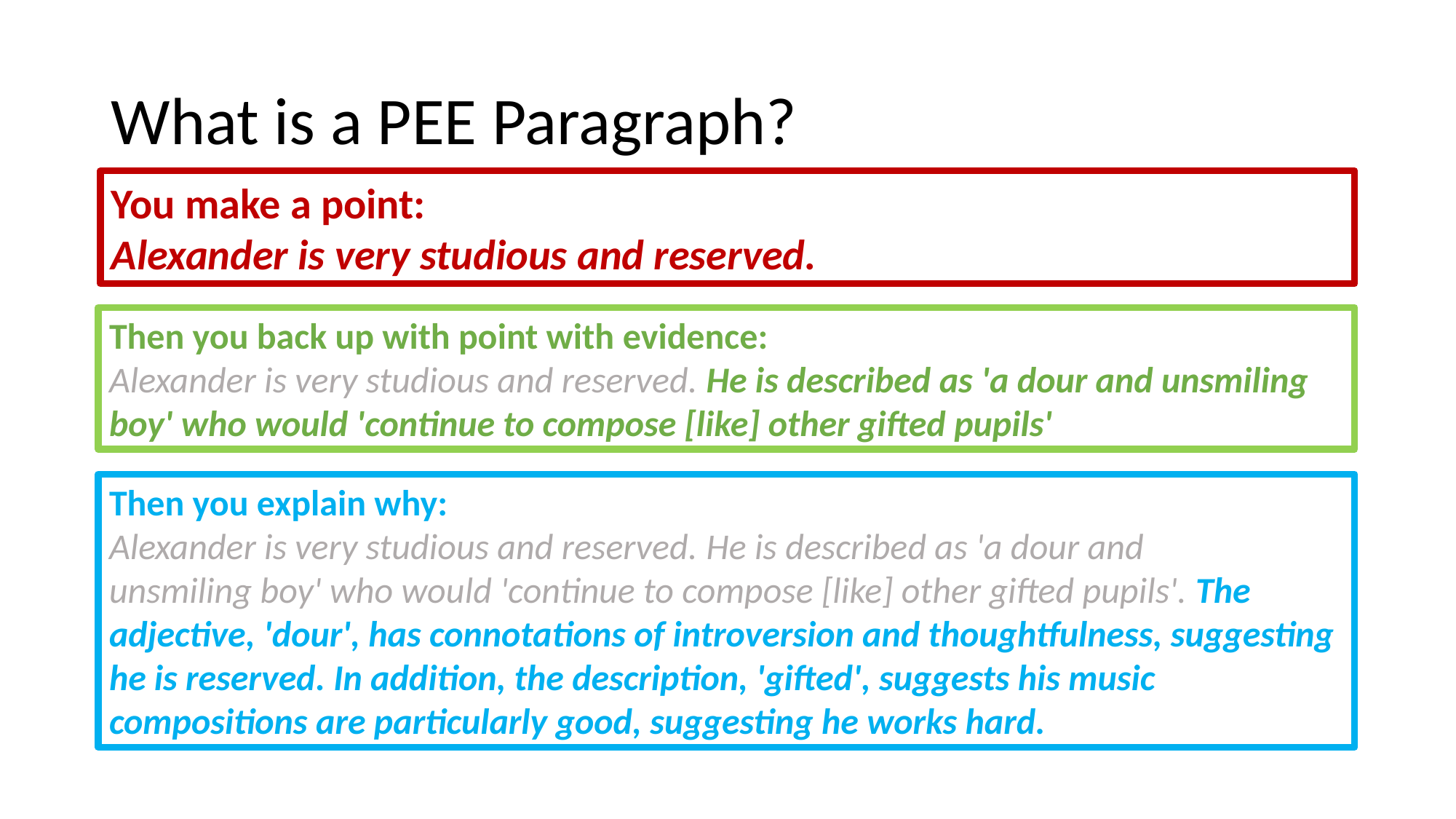

# What is a PEE Paragraph?
You make a point:​
Alexander is very studious and reserved.
Then you back up with point with evidence:​
Alexander is very studious and reserved. He is described as 'a dour and unsmiling boy' who would 'continue to compose [like] other gifted pupils'
Then you explain why:​​
Alexander is very studious and reserved. He is described as 'a dour and unsmiling boy' who would 'continue to compose [like] other gifted pupils'. The adjective, 'dour', has connotations of introversion and thoughtfulness, suggesting he is reserved. In addition, the description, 'gifted', suggests his music compositions are particularly good, suggesting he works hard.